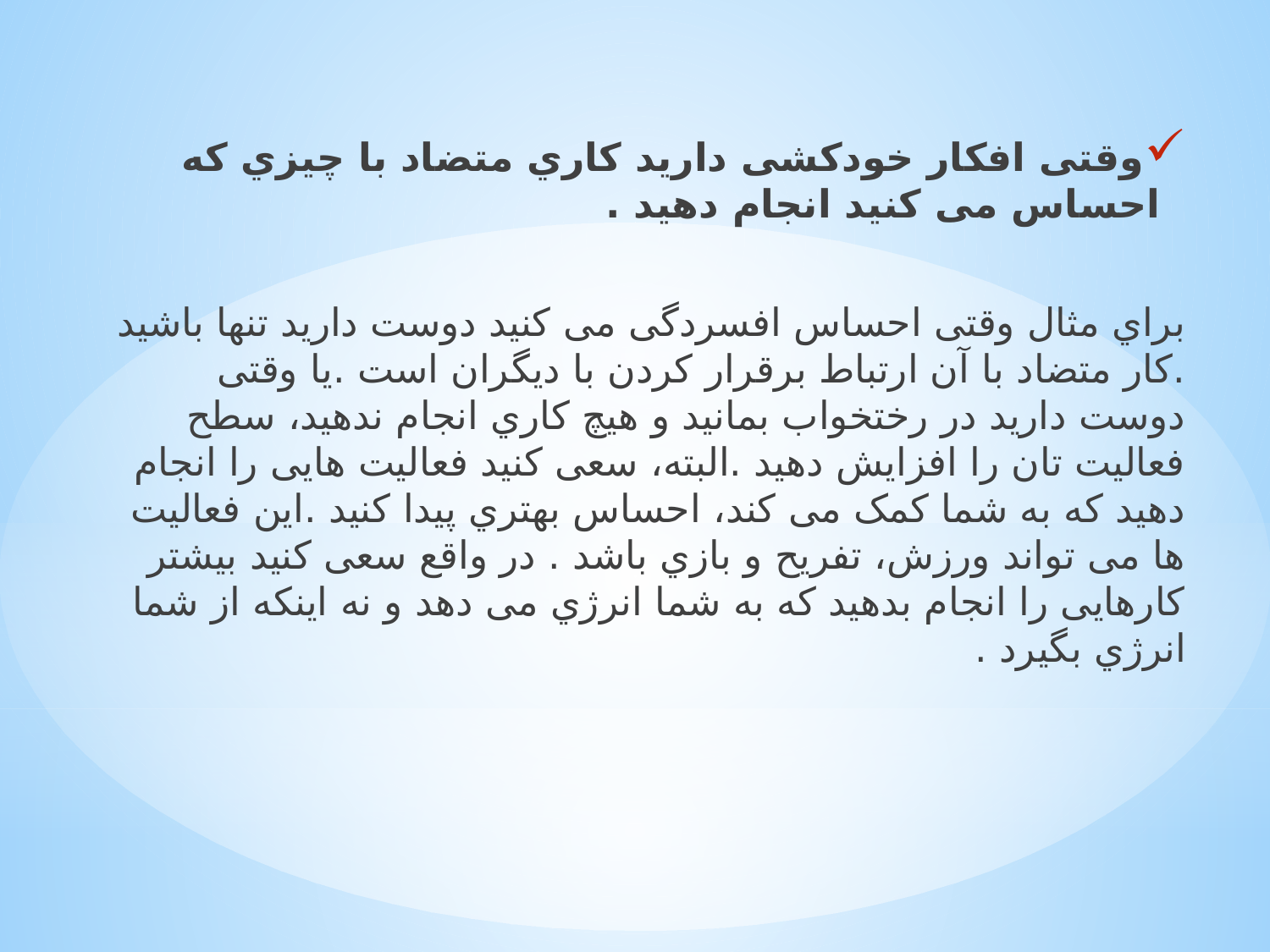

وﻗﺘﯽ اﻓﮑﺎر ﺧﻮدﮐﺸﯽ دارﯾﺪ ﮐﺎري ﻣﺘﻀﺎد ﺑﺎ ﭼﯿﺰي ﮐﻪ اﺣﺴﺎس ﻣﯽ ﮐﻨﯿﺪ اﻧﺠﺎم دﻫﯿﺪ .

ﺑﺮاي ﻣﺜﺎل وﻗﺘﯽ اﺣﺴﺎس اﻓﺴﺮدﮔﯽ ﻣﯽ ﮐﻨﯿﺪ دوﺳﺖ دارﯾﺪ ﺗﻨﻬﺎ ﺑﺎﺷﯿﺪ .ﮐﺎر ﻣﺘﻀﺎد ﺑﺎ آن ارﺗﺒﺎط ﺑﺮﻗﺮار ﮐﺮدن ﺑﺎ دﯾﮕﺮان اﺳﺖ .ﯾﺎ وﻗﺘﯽ دوﺳﺖ دارﯾﺪ در رﺧﺘﺨﻮاب ﺑﻤﺎﻧﯿﺪ و ﻫﯿﭻ ﮐﺎري اﻧﺠﺎم ﻧﺪﻫﯿﺪ، ﺳﻄﺢ ﻓﻌﺎﻟﯿﺖ ﺗﺎن را اﻓﺰاﯾﺶ دﻫﯿﺪ .اﻟﺒﺘﻪ، ﺳﻌﯽ ﮐﻨﯿﺪ ﻓﻌﺎﻟﯿﺖ ﻫﺎﯾﯽ را اﻧﺠﺎم دﻫﯿﺪ ﮐﻪ ﺑﻪ ﺷﻤﺎ ﮐﻤﮏ ﻣﯽ ﮐﻨﺪ، اﺣﺴﺎس ﺑﻬﺘﺮي ﭘﯿﺪا ﮐﻨﯿﺪ .اﯾﻦ ﻓﻌﺎﻟﯿﺖ ﻫﺎ ﻣﯽ ﺗﻮاﻧﺪ ورزش، ﺗﻔﺮﯾﺢ و ﺑﺎزي ﺑﺎﺷﺪ . در واﻗﻊ ﺳﻌﯽ ﮐﻨﯿﺪ ﺑﯿﺸﺘﺮ ﮐﺎرﻫﺎﯾﯽ را اﻧﺠﺎم ﺑﺪﻫﯿﺪ ﮐﻪ ﺑﻪ ﺷﻤﺎ اﻧﺮژي ﻣﯽ دﻫﺪ و ﻧﻪ اﯾﻨﮑﻪ از ﺷﻤﺎ اﻧﺮژي ﺑﮕﯿﺮد .